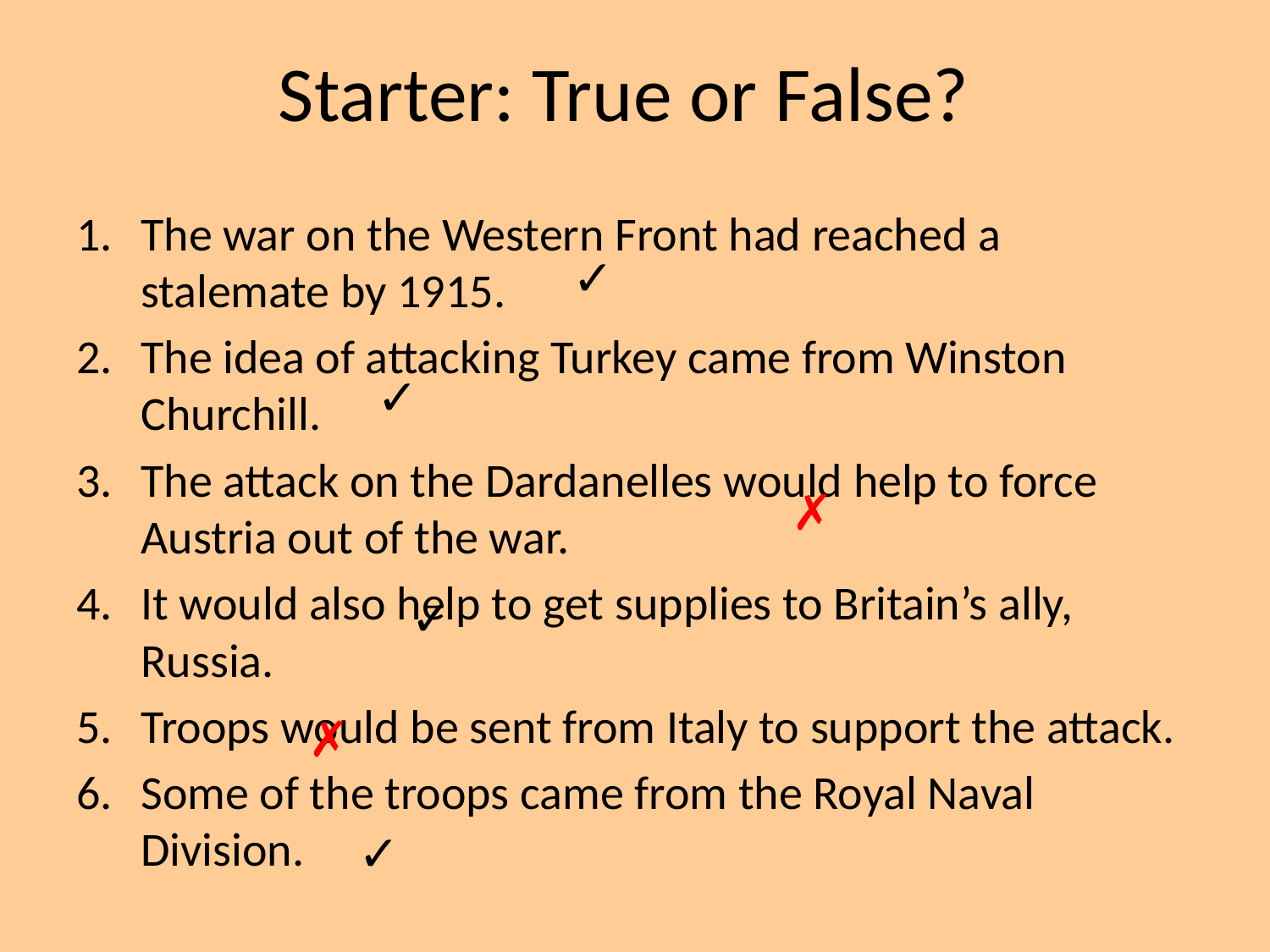

# Starter: True or False?
The war on the Western Front had reached a stalemate by 1915.
The idea of attacking Turkey came from Winston Churchill.
The attack on the Dardanelles would help to force Austria out of the war.
It would also help to get supplies to Britain’s ally, Russia.
Troops would be sent from Italy to support the attack.
Some of the troops came from the Royal Naval Division.

✓
✓
✗
✓
✗
✓